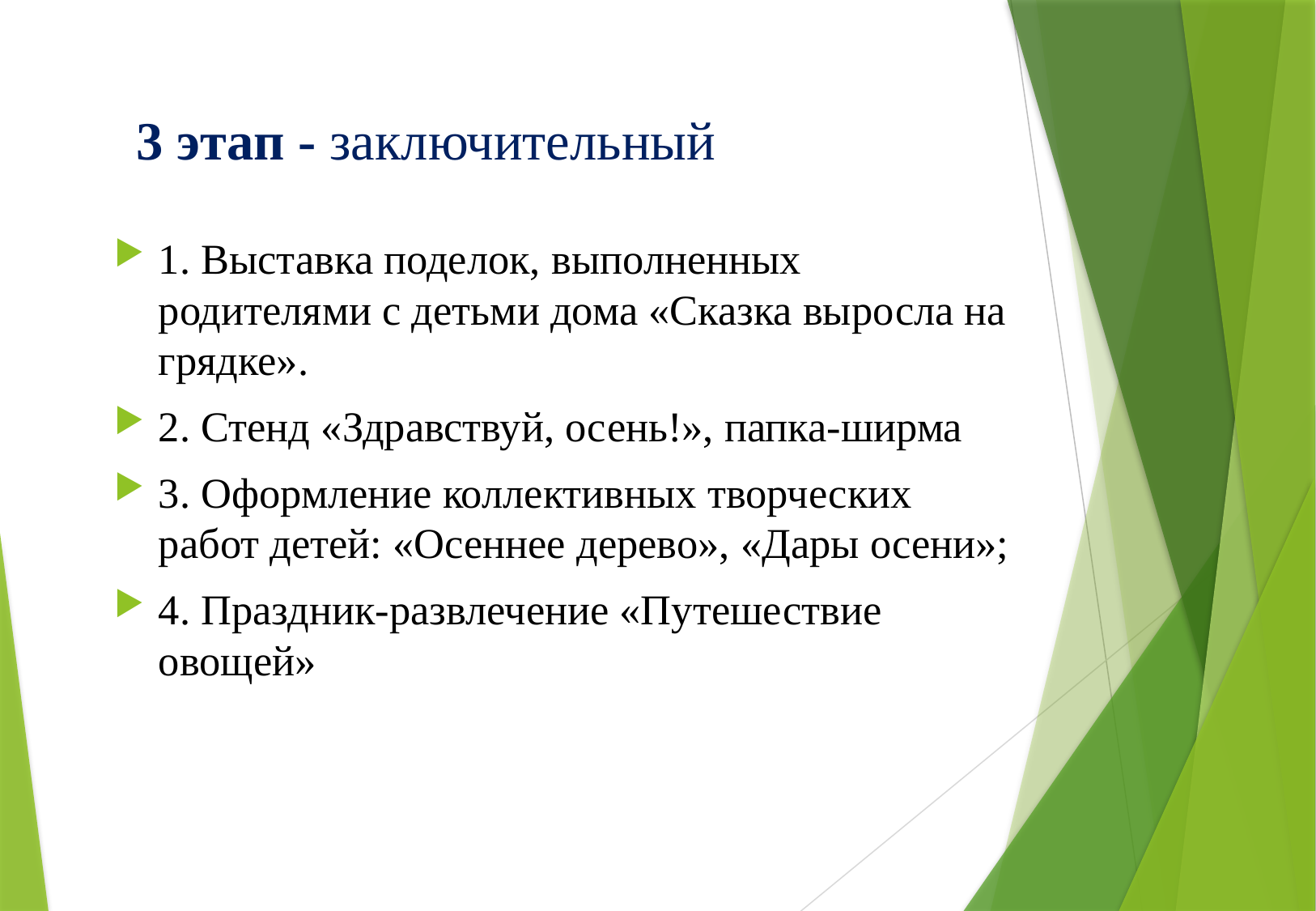

# 3 этап - заключительный
1. Выставка поделок, выполненных родителями с детьми дома «Сказка выросла на грядке».
2. Стенд «Здравствуй, осень!», папка-ширма
3. Оформление коллективных творческих работ детей: «Осеннее дерево», «Дары осени»;
4. Праздник-развлечение «Путешествие овощей»